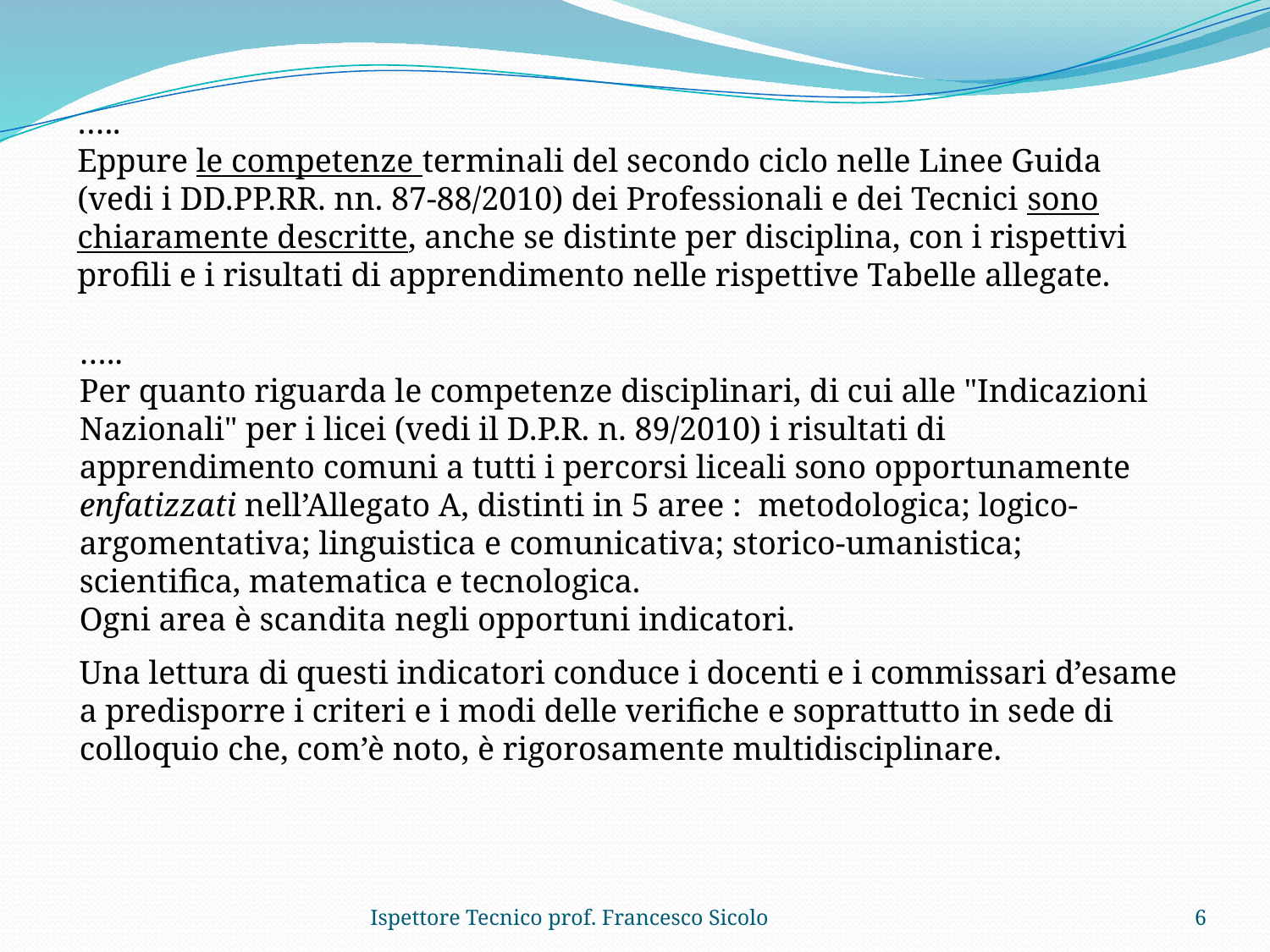

…..
Eppure le competenze terminali del secondo ciclo nelle Linee Guida (vedi i DD.PP.RR. nn. 87-88/2010) dei Professionali e dei Tecnici sono chiaramente descritte, anche se distinte per disciplina, con i rispettivi profili e i risultati di apprendimento nelle rispettive Tabelle allegate.
…..
Per quanto riguarda le competenze disciplinari, di cui alle "Indicazioni Nazionali" per i licei (vedi il D.P.R. n. 89/2010) i risultati di apprendimento comuni a tutti i percorsi liceali sono opportunamente enfatizzati nell’Allegato A, distinti in 5 aree :  metodologica; logico-argomentativa; linguistica e comunicativa; storico-umanistica; scientifica, matematica e tecnologica.
Ogni area è scandita negli opportuni indicatori.
Una lettura di questi indicatori conduce i docenti e i commissari d’esame a predisporre i criteri e i modi delle verifiche e soprattutto in sede di colloquio che, com’è noto, è rigorosamente multidisciplinare.
Ispettore Tecnico prof. Francesco Sicolo
6